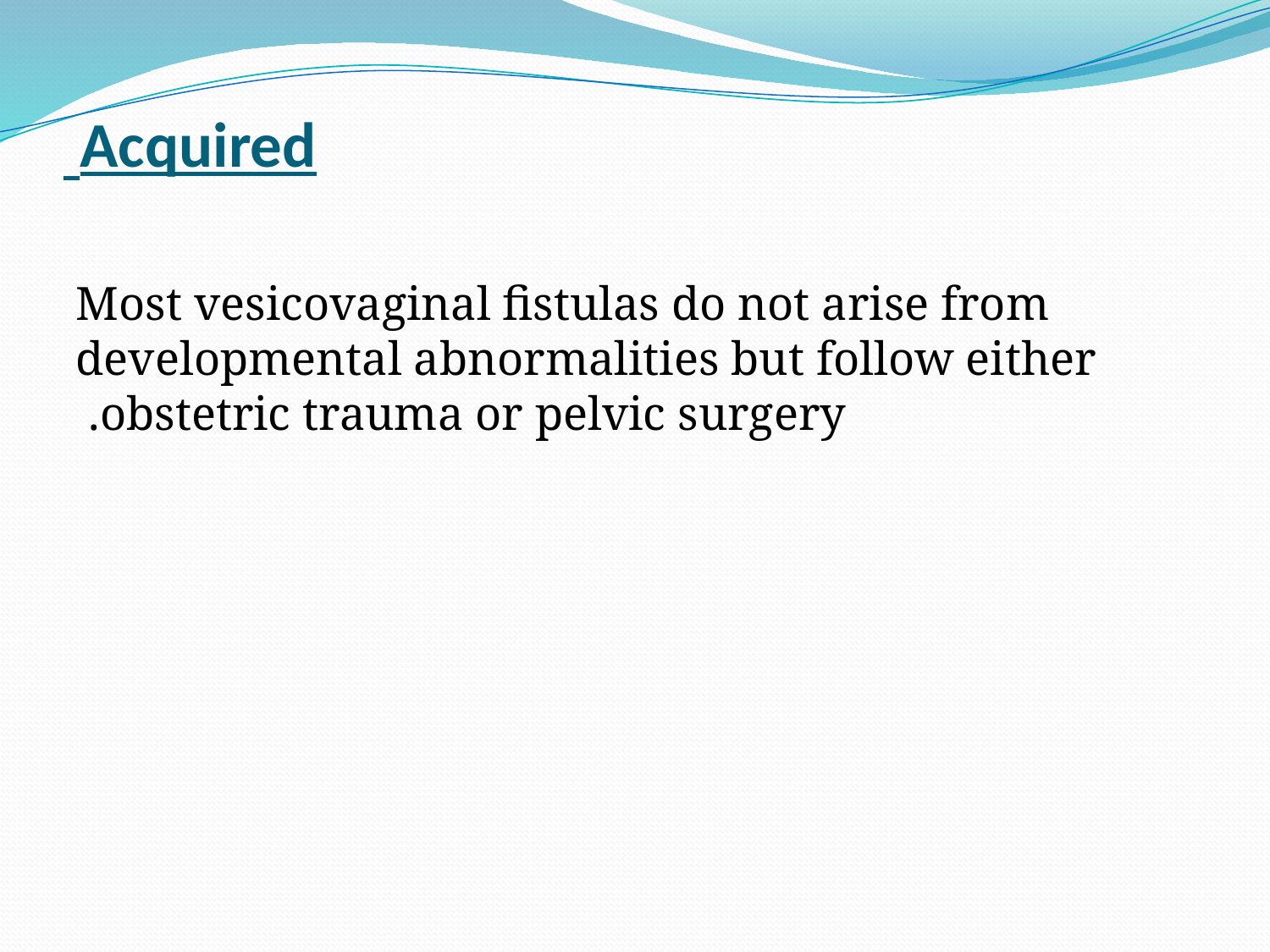

# Acquired
Most vesicovaginal fistulas do not arise from developmental abnormalities but follow either obstetric trauma or pelvic surgery.